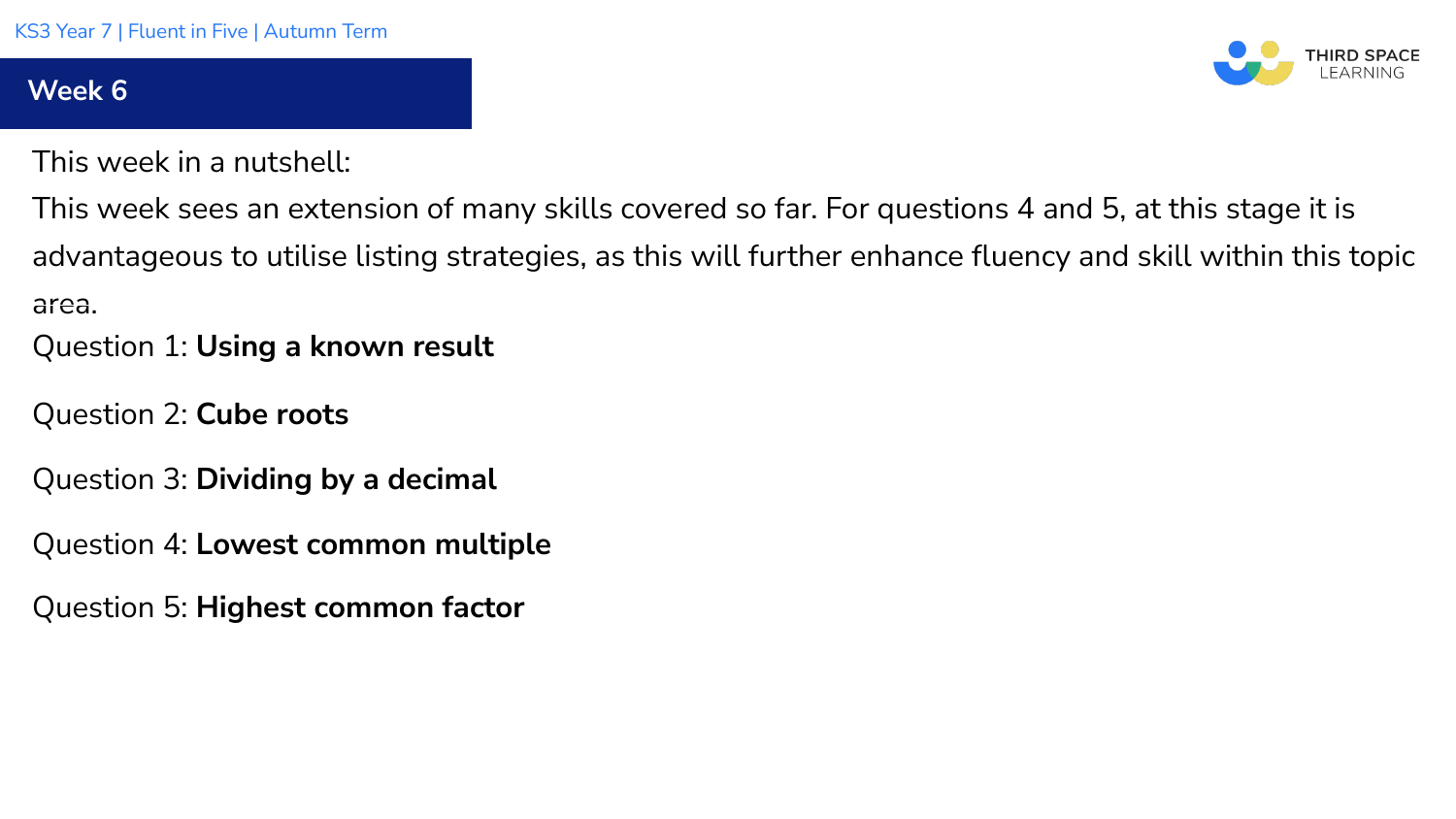

Week 6
| This week in a nutshell: This week sees an extension of many skills covered so far. For questions 4 and 5, at this stage it is advantageous to utilise listing strategies, as this will further enhance fluency and skill within this topic area. |
| --- |
| Question 1: Using a known result |
| Question 2: Cube roots |
| Question 3: Dividing by a decimal |
| Question 4: Lowest common multiple |
| Question 5: Highest common factor |